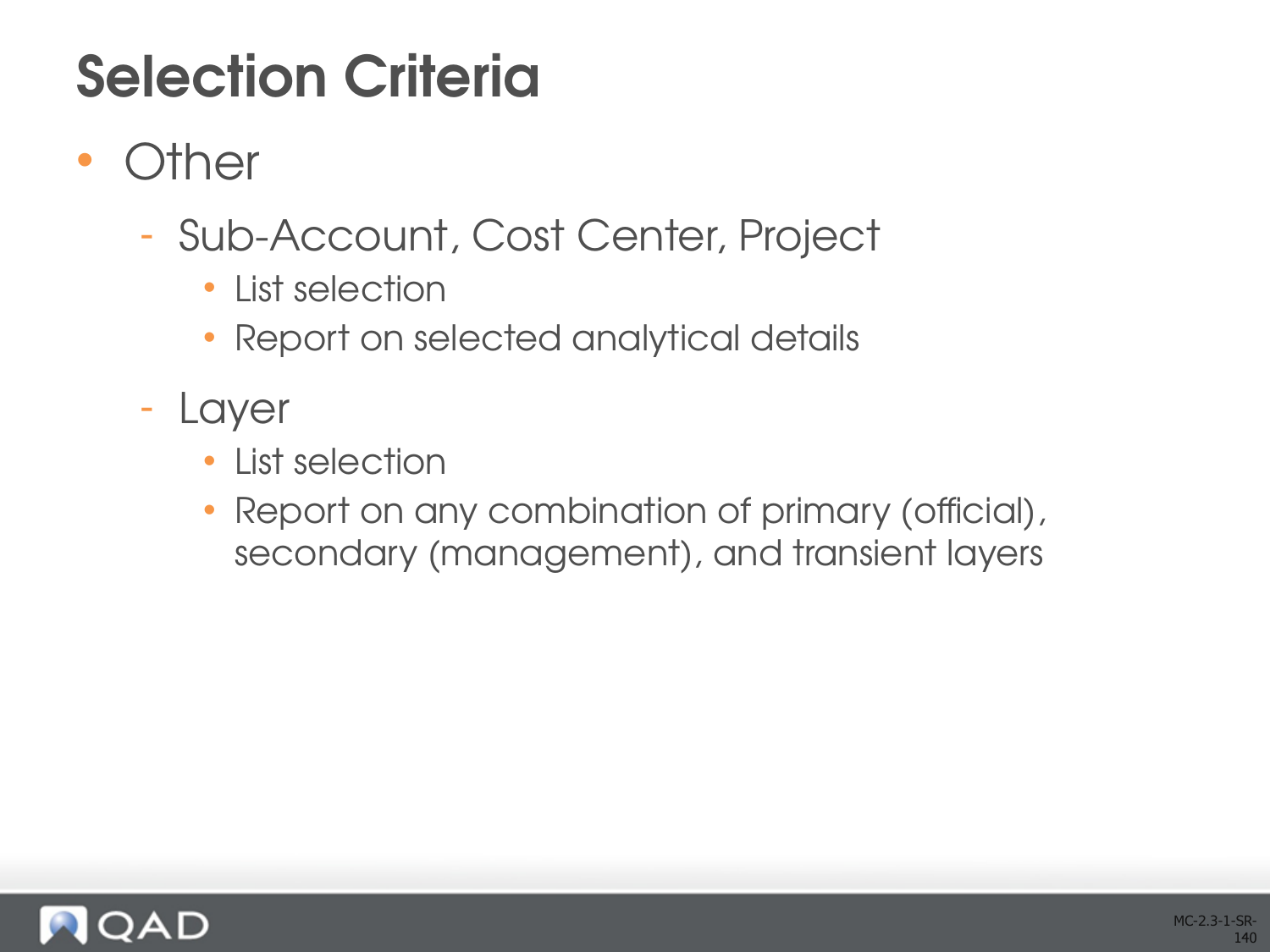

# Selection Criteria
Other
Sub-Account, Cost Center, Project
List selection
Report on selected analytical details
Layer
List selection
Report on any combination of primary (official), secondary (management), and transient layers

MC-2.3-1-SR-140